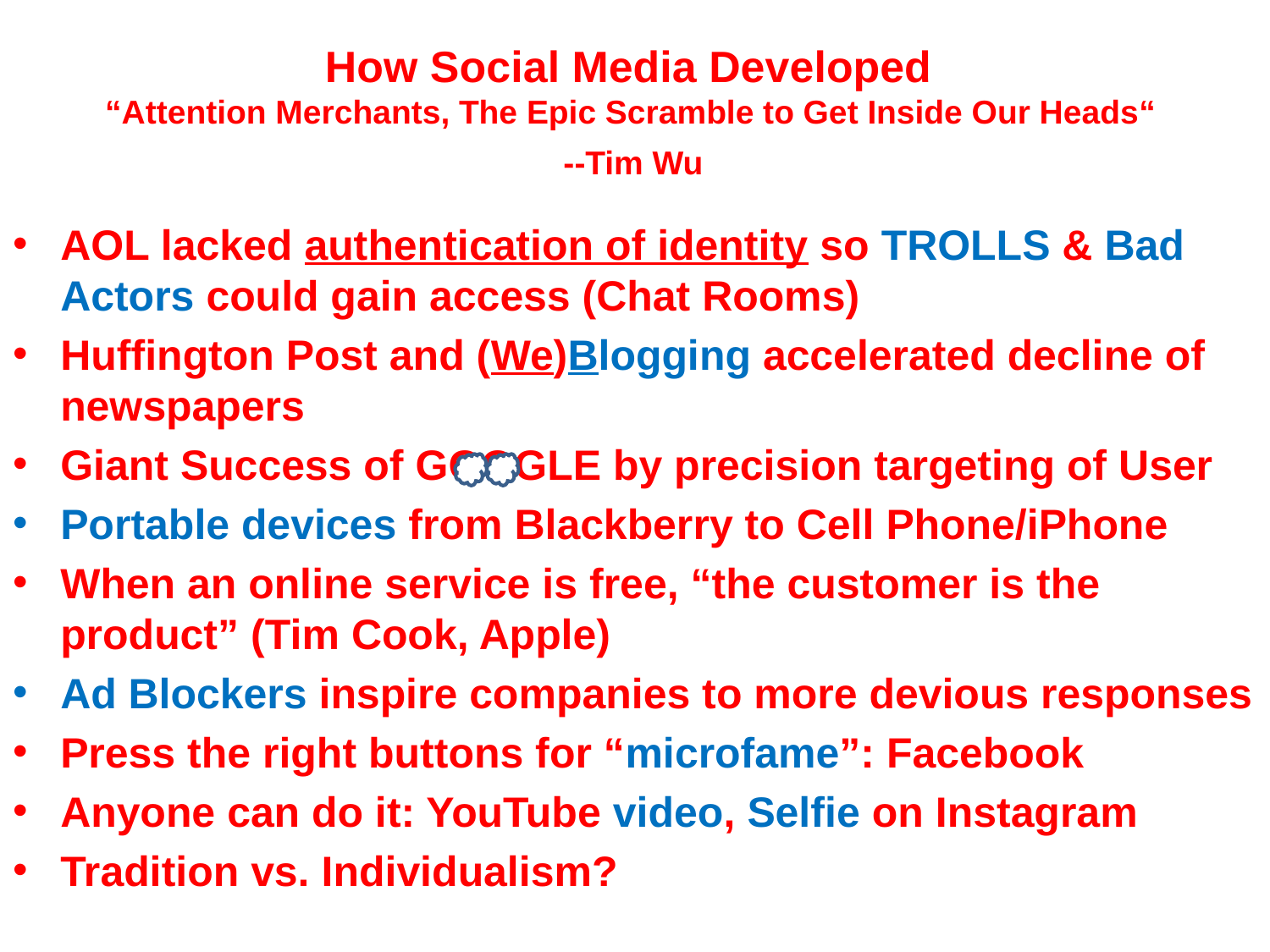

# How Social Media Developed “Attention Merchants, The Epic Scramble to Get Inside Our Heads“ --Tim Wu
AOL lacked authentication of identity so TROLLS & Bad Actors could gain access (Chat Rooms)
Huffington Post and (We)Blogging accelerated decline of newspapers
Giant Success of GOOGLE by precision targeting of User
Portable devices from Blackberry to Cell Phone/iPhone
When an online service is free, “the customer is the product” (Tim Cook, Apple)
Ad Blockers inspire companies to more devious responses
Press the right buttons for “microfame”: Facebook
Anyone can do it: YouTube video, Selfie on Instagram
Tradition vs. Individualism?